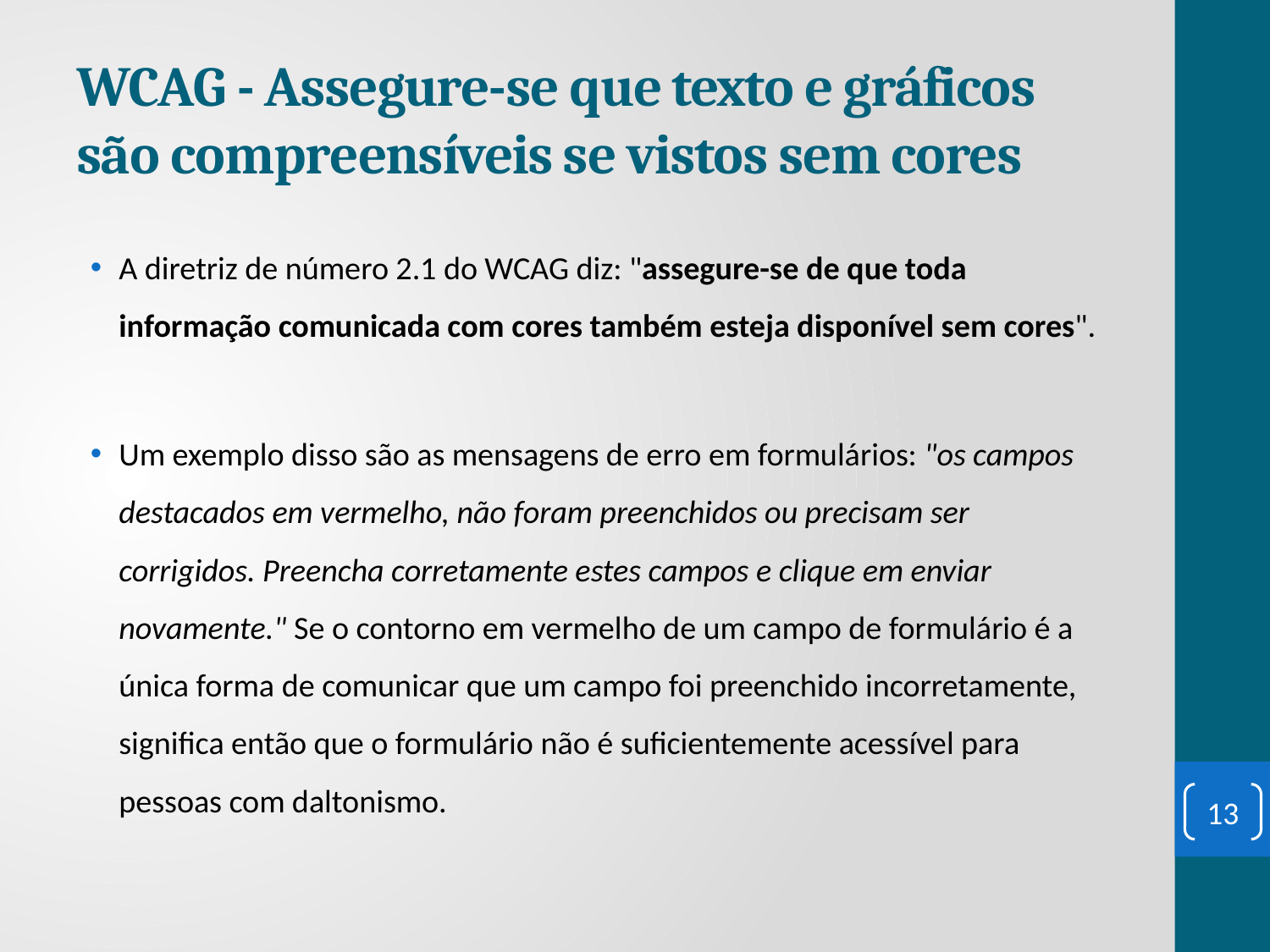

# WCAG - Assegure-se que texto e gráficos são compreensíveis se vistos sem cores
A diretriz de número 2.1 do WCAG diz: "assegure-se de que toda informação comunicada com cores também esteja disponível sem cores".

Um exemplo disso são as mensagens de erro em formulários: "os campos destacados em vermelho, não foram preenchidos ou precisam ser corrigidos. Preencha corretamente estes campos e clique em enviar novamente." Se o contorno em vermelho de um campo de formulário é a única forma de comunicar que um campo foi preenchido incorretamente, significa então que o formulário não é suficientemente acessível para pessoas com daltonismo.
13